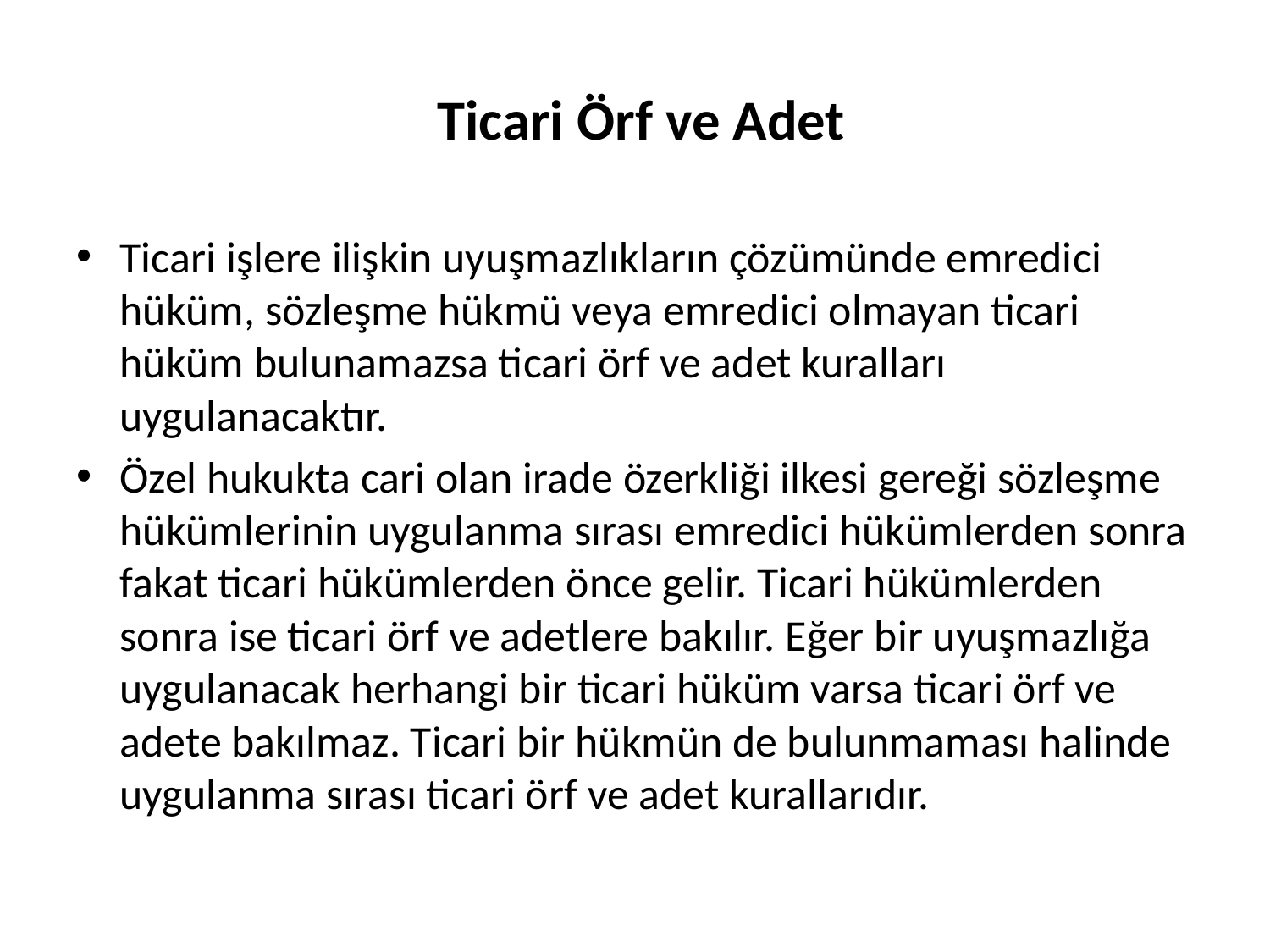

# Ticari Örf ve Adet
Ticari işlere ilişkin uyuşmazlıkların çözümünde emredici hüküm, sözleşme hükmü veya emredici olmayan ticari hüküm bulunamazsa ticari örf ve adet kuralları uygulanacaktır.
Özel hukukta cari olan irade özerkliği ilkesi gereği sözleşme hükümlerinin uygulanma sırası emredici hükümlerden sonra fakat ticari hükümlerden önce gelir. Ticari hükümlerden sonra ise ticari örf ve adetlere bakılır. Eğer bir uyuşmazlığa uygulanacak herhangi bir ticari hüküm varsa ticari örf ve adete bakılmaz. Ticari bir hükmün de bulunmaması halinde uygulanma sırası ticari örf ve adet kurallarıdır.